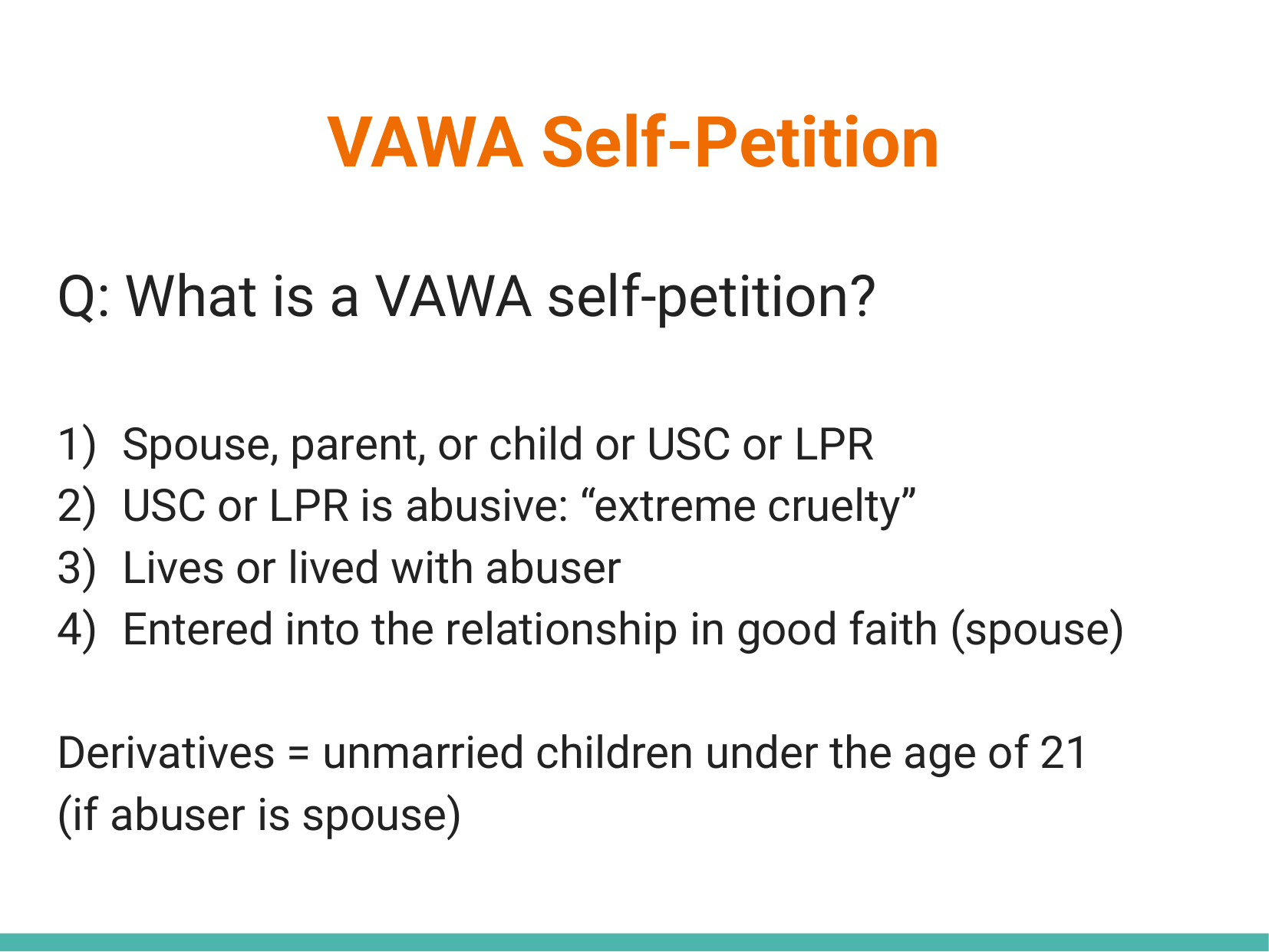

# VAWA Self-Petition
Q: What is a VAWA self-petition?

Spouse, parent, or child or USC or LPR
USC or LPR is abusive: “extreme cruelty”
Lives or lived with abuser
Entered into the relationship in good faith (spouse)

Derivatives = unmarried children under the age of 21
(if abuser is spouse)